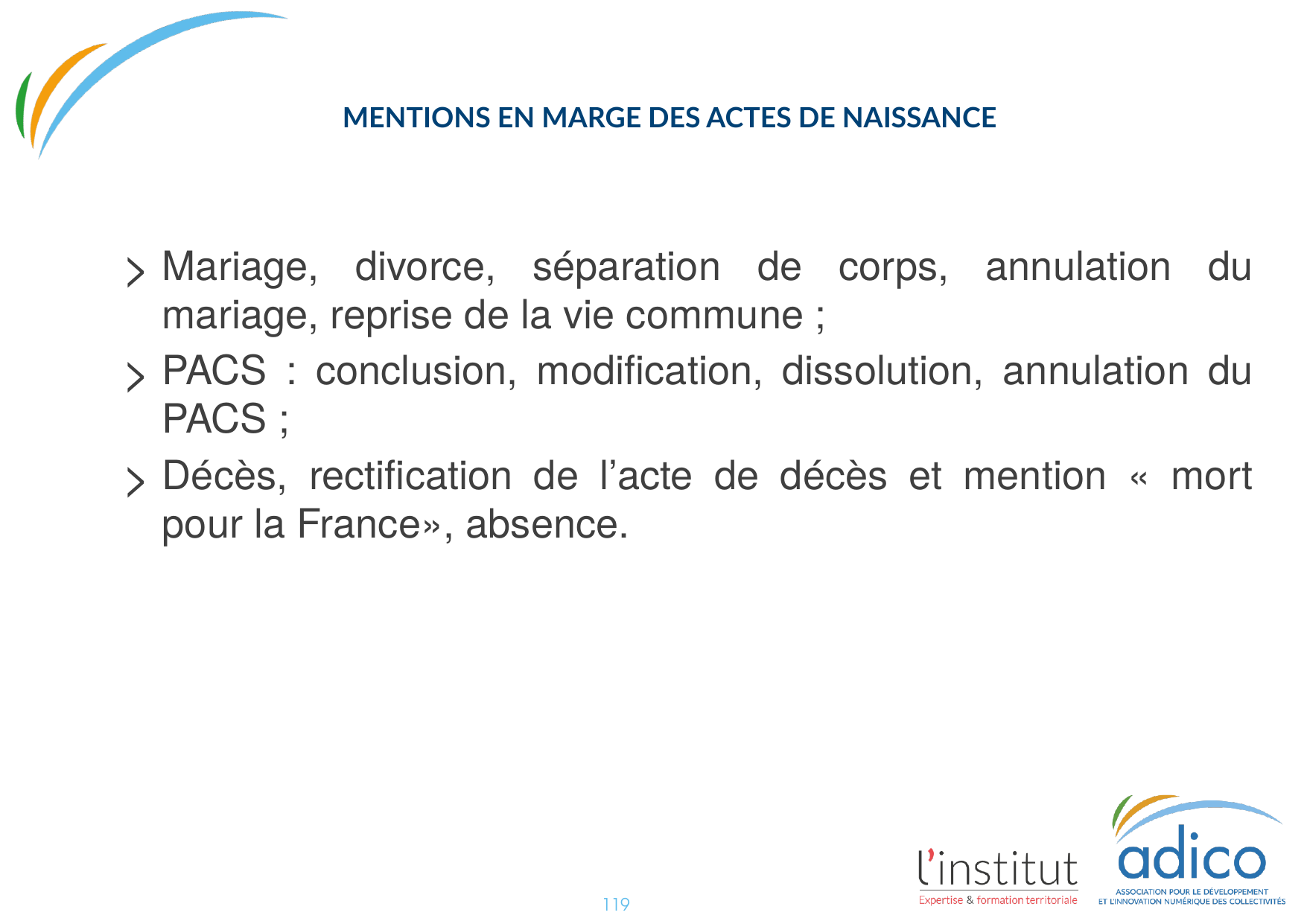

#
MENTIONS EN MARGE DES ACTES DE NAISSANCE
Mariage, divorce, séparation de corps, annulation du mariage, reprise de la vie commune ;
PACS : conclusion, modification, dissolution, annulation du PACS ;
Décès, rectification de l’acte de décès et mention « mort pour la France», absence.